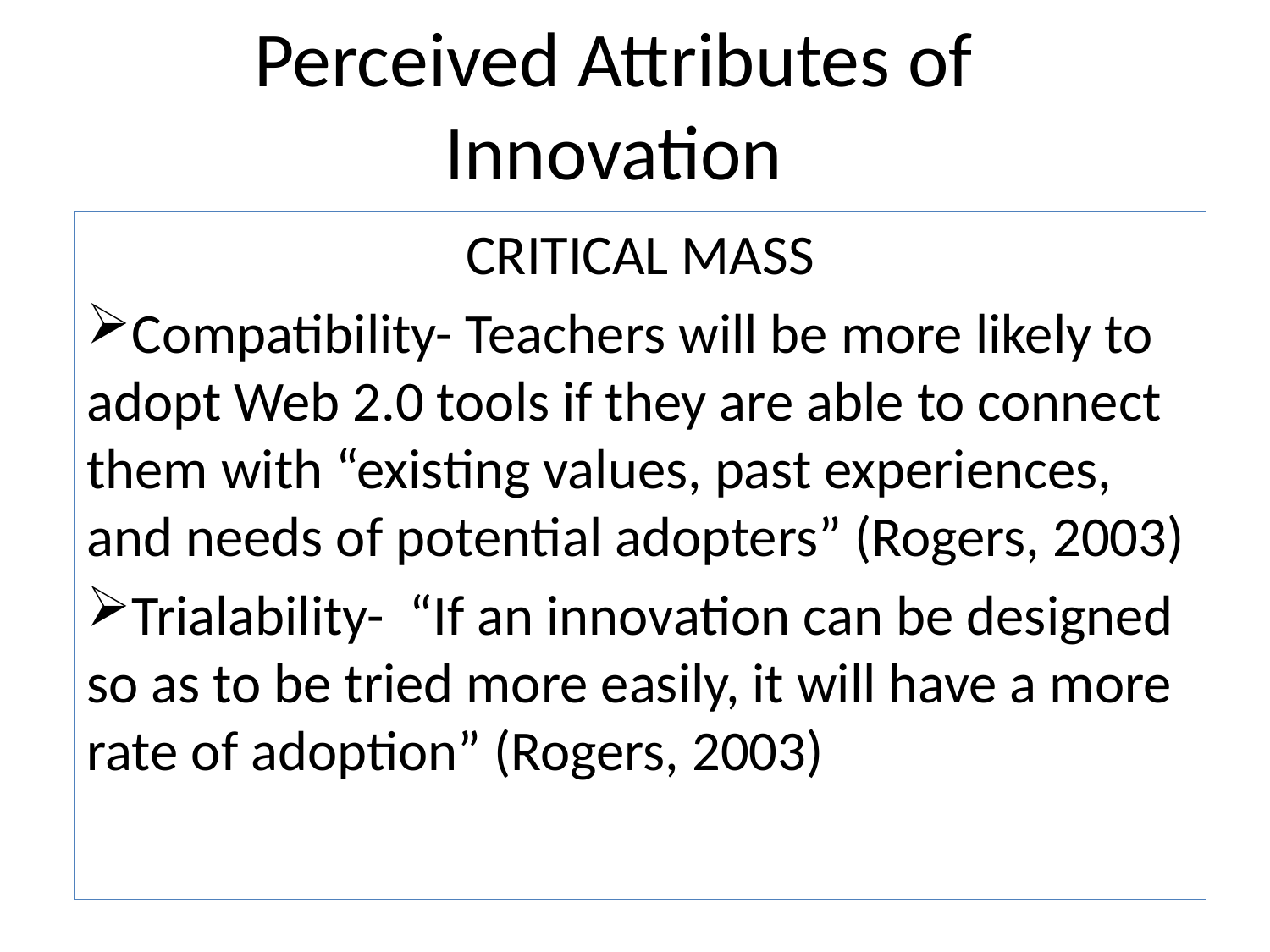

# Perceived Attributes of Innovation
CRITICAL MASS
Compatibility- Teachers will be more likely to adopt Web 2.0 tools if they are able to connect them with “existing values, past experiences, and needs of potential adopters” (Rogers, 2003)
Trialability-  “If an innovation can be designed so as to be tried more easily, it will have a more rate of adoption” (Rogers, 2003)